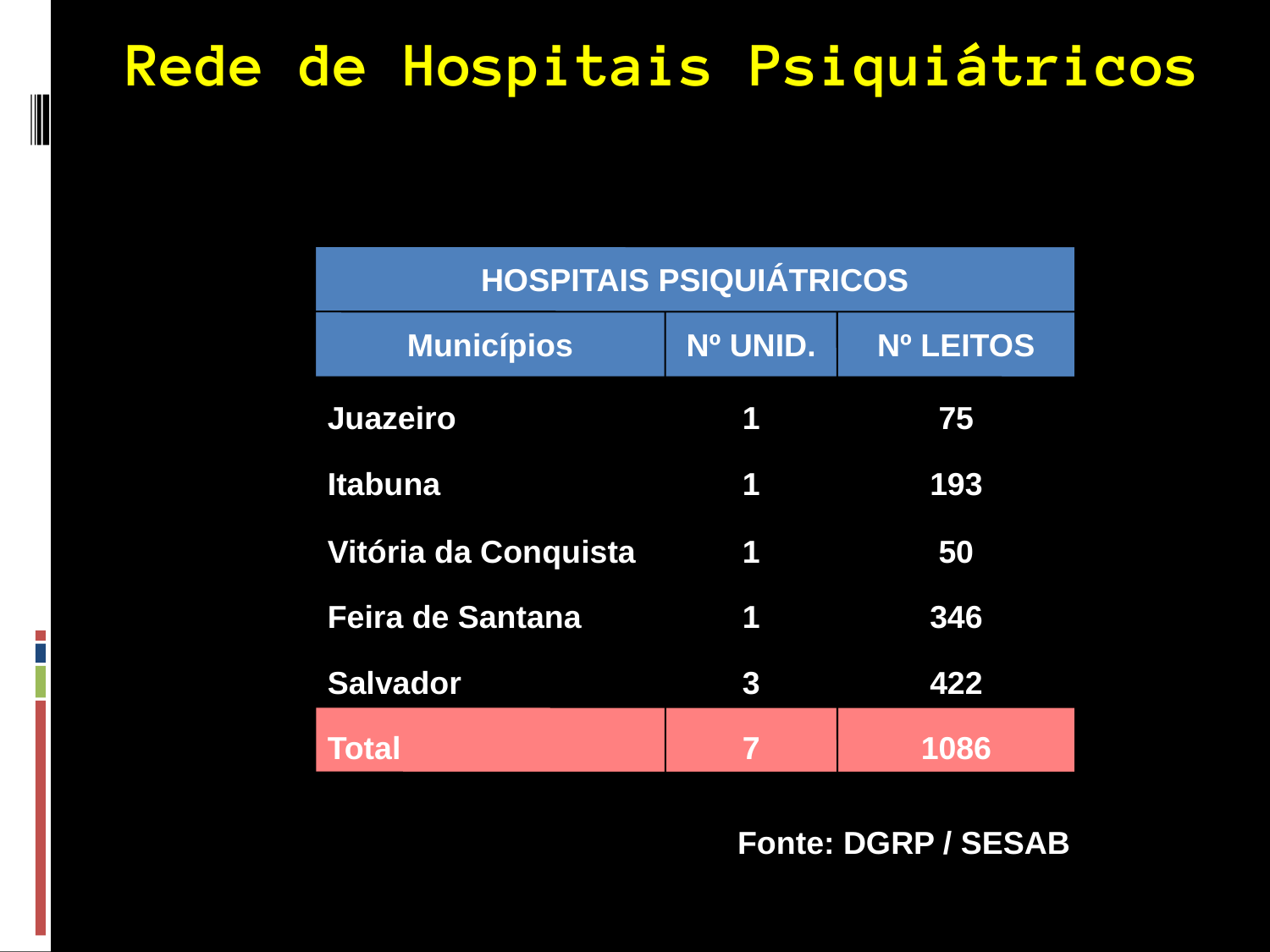

Rede de Hospitais Psiquiátricos
HOSPITAIS PSIQUIÁTRICOS

Municípios

Nº UNID.

Nº LEITOS

Juazeiro

1
75
Itabuna

1
193
Vitória da Conquista

1
50
Feira de Santana

1
346
Salvador

3
422
Total

7
1086

Fonte: DGRP / SESAB